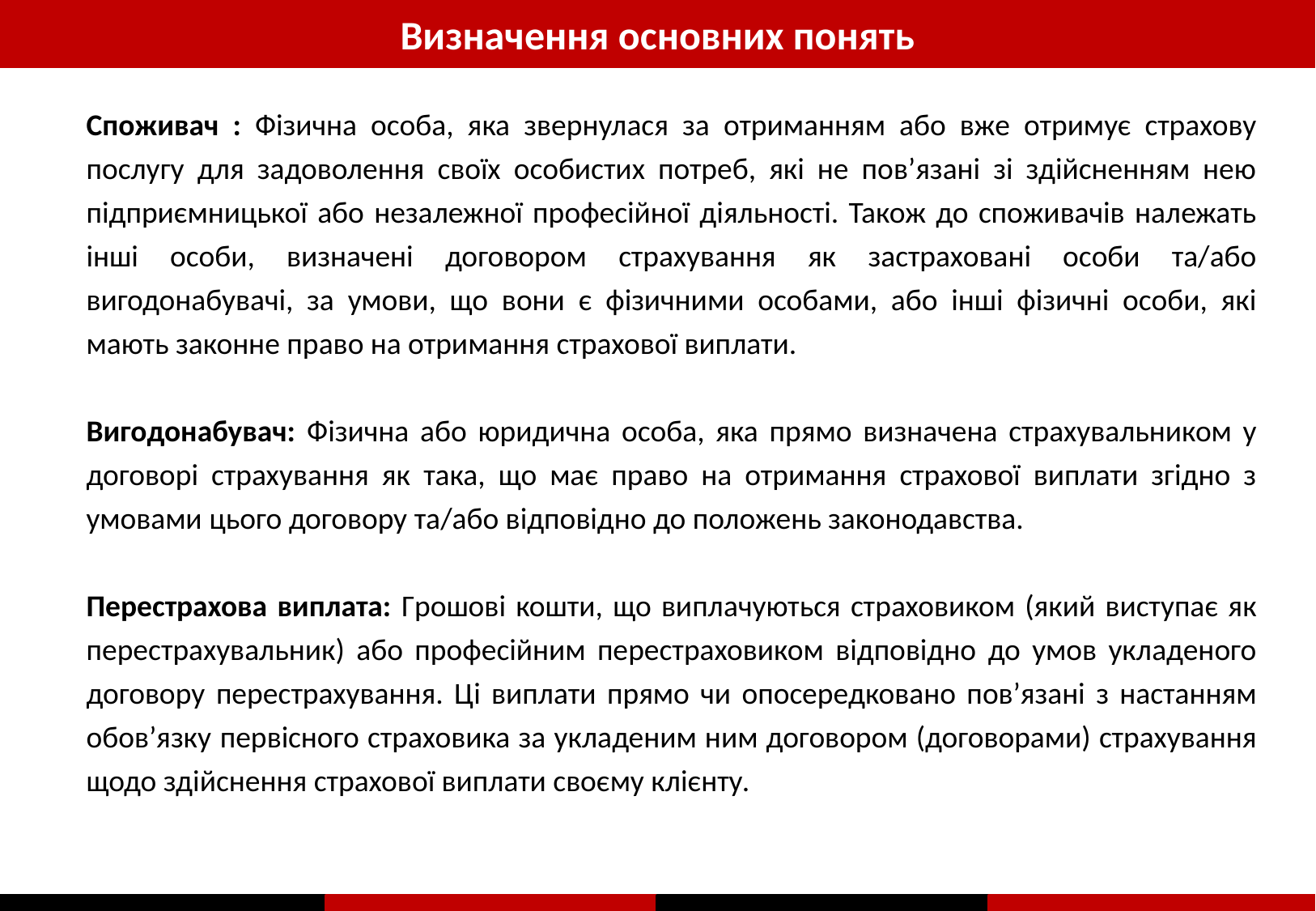

Визначення основних понять
Споживач : Фізична особа, яка звернулася за отриманням або вже отримує страхову послугу для задоволення своїх особистих потреб, які не пов’язані зі здійсненням нею підприємницької або незалежної професійної діяльності. Також до споживачів належать інші особи, визначені договором страхування як застраховані особи та/або вигодонабувачі, за умови, що вони є фізичними особами, або інші фізичні особи, які мають законне право на отримання страхової виплати.

Вигодонабувач: Фізична або юридична особа, яка прямо визначена страхувальником у договорі страхування як така, що має право на отримання страхової виплати згідно з умовами цього договору та/або відповідно до положень законодавства.

Перестрахова виплата: Грошові кошти, що виплачуються страховиком (який виступає як перестрахувальник) або професійним перестраховиком відповідно до умов укладеного договору перестрахування. Ці виплати прямо чи опосередковано пов’язані з настанням обов’язку первісного страховика за укладеним ним договором (договорами) страхування щодо здійснення страхової виплати своєму клієнту.